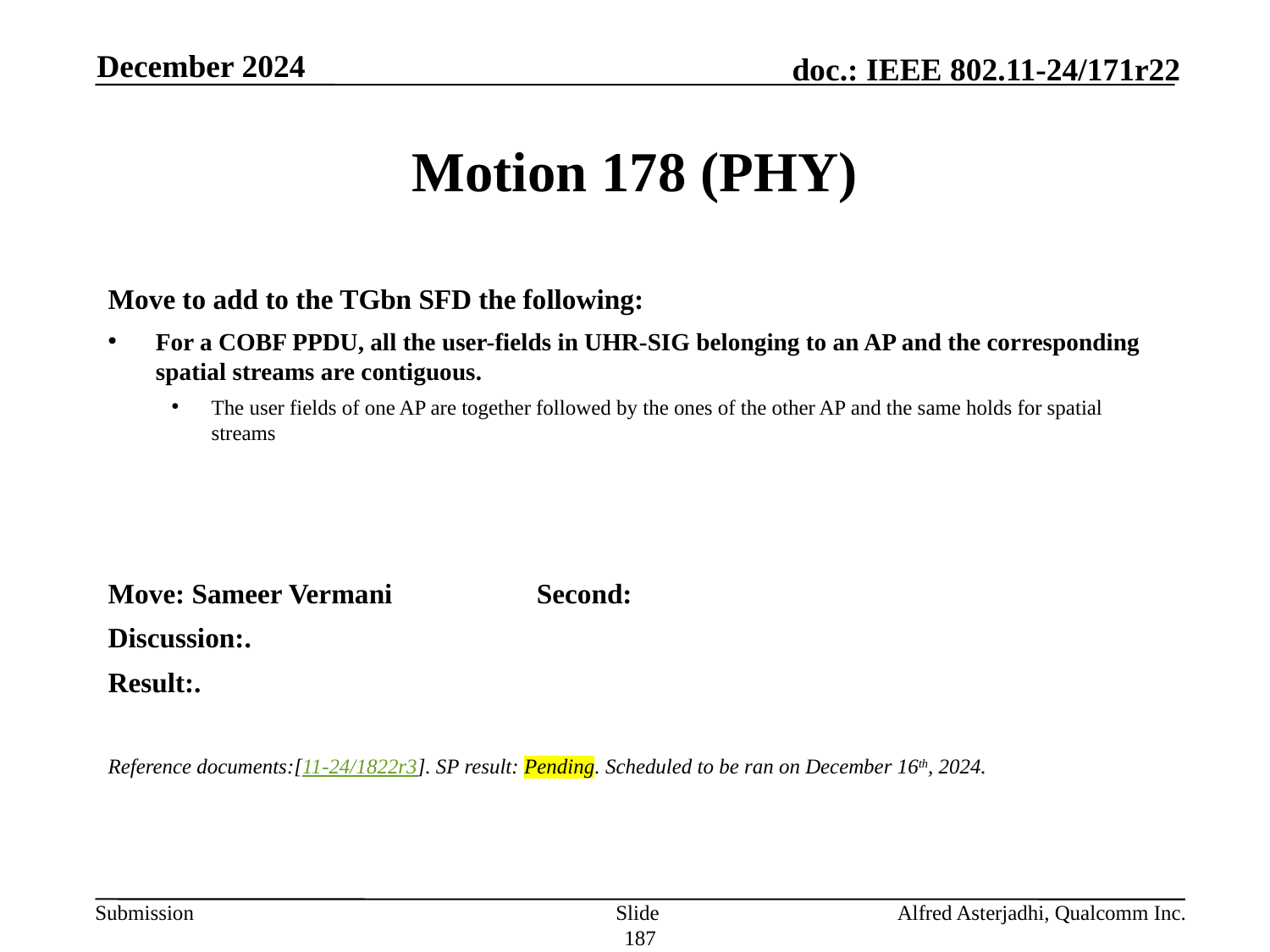

December 2024
# Motion 178 (PHY)
Move to add to the TGbn SFD the following:
For a COBF PPDU, all the user-fields in UHR-SIG belonging to an AP and the corresponding spatial streams are contiguous.
The user fields of one AP are together followed by the ones of the other AP and the same holds for spatial streams

Move: Sameer Vermani 		Second:
Discussion:.
Result:.

Reference documents:[11-24/1822r3]. SP result: Pending. Scheduled to be ran on December 16th, 2024.

Slide 187
Alfred Asterjadhi, Qualcomm Inc.